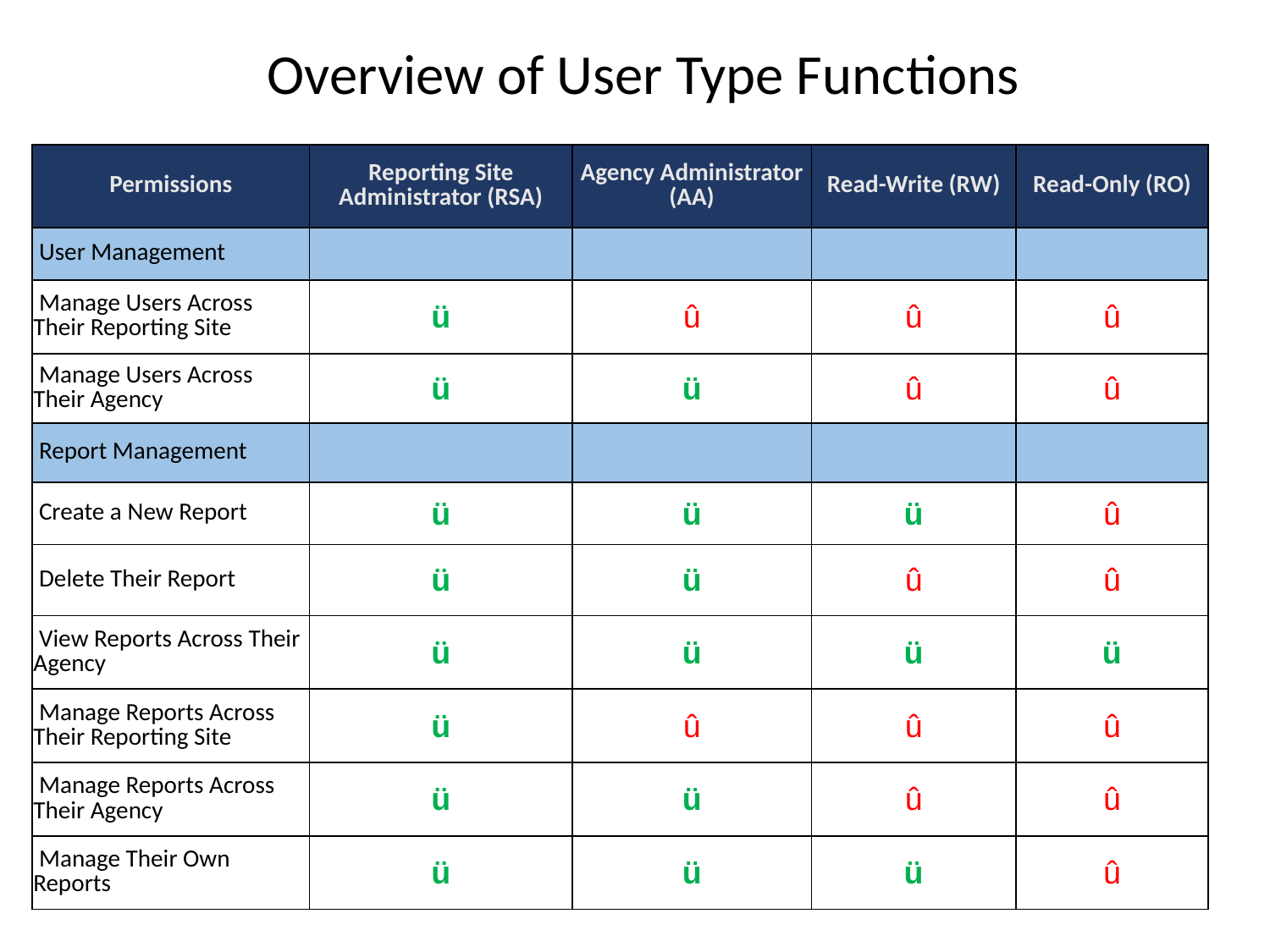

# Overview of User Type Functions
| Permissions | Reporting Site Administrator (RSA) | Agency Administrator (AA) | Read-Write (RW) | Read-Only (RO) |
| --- | --- | --- | --- | --- |
| User Management |  |  |  |  |
| Manage Users Across Their Reporting Site | ü | û | û | û |
| Manage Users Across Their Agency | ü | ü | û | û |
| Report Management |  |  |  |  |
| Create a New Report | ü | ü | ü | û |
| Delete Their Report | ü | ü | û | û |
| View Reports Across Their Agency | ü | ü | ü | ü |
| Manage Reports Across Their Reporting Site | ü | û | û | û |
| Manage Reports Across Their Agency | ü | ü | û | û |
| Manage Their Own Reports | ü | ü | ü | û |